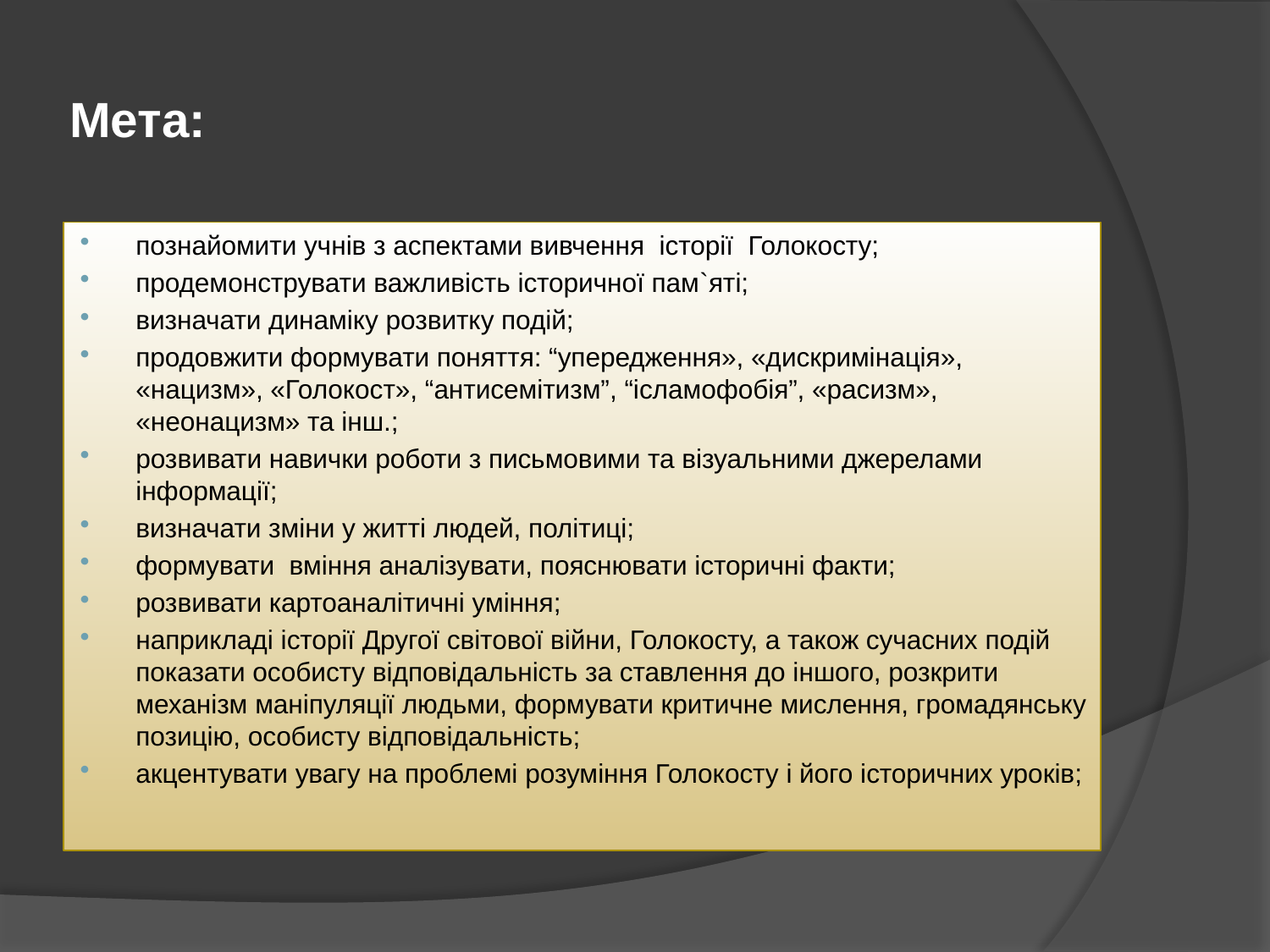

# Мета:
познайомити учнів з аспектами вивчення  історії  Голокосту;
продемонструвати важливість історичної пам`яті;
визначати динаміку розвитку подій;
продовжити формувати поняття: “упередження», «дискримінація», «нацизм», «Голокост», “антисемітизм”, “ісламофобія”, «расизм»,  «неонацизм» та інш.;
розвивати навички роботи з письмовими та візуальними джерелами інформації;
визначати зміни у житті людей, політиці;
формувати  вміння аналізувати, пояснювати історичні факти;
розвивати картоаналітичні уміння;
наприкладі історії Другої світової війни, Голокосту, а також сучасних подій показати особисту відповідальність за ставлення до іншого, розкрити механізм маніпуляції людьми, формувати критичне мислення, громадянську позицію, особисту відповідальність;
акцентувати увагу на проблемі розуміння Голокосту і його історичних уроків;